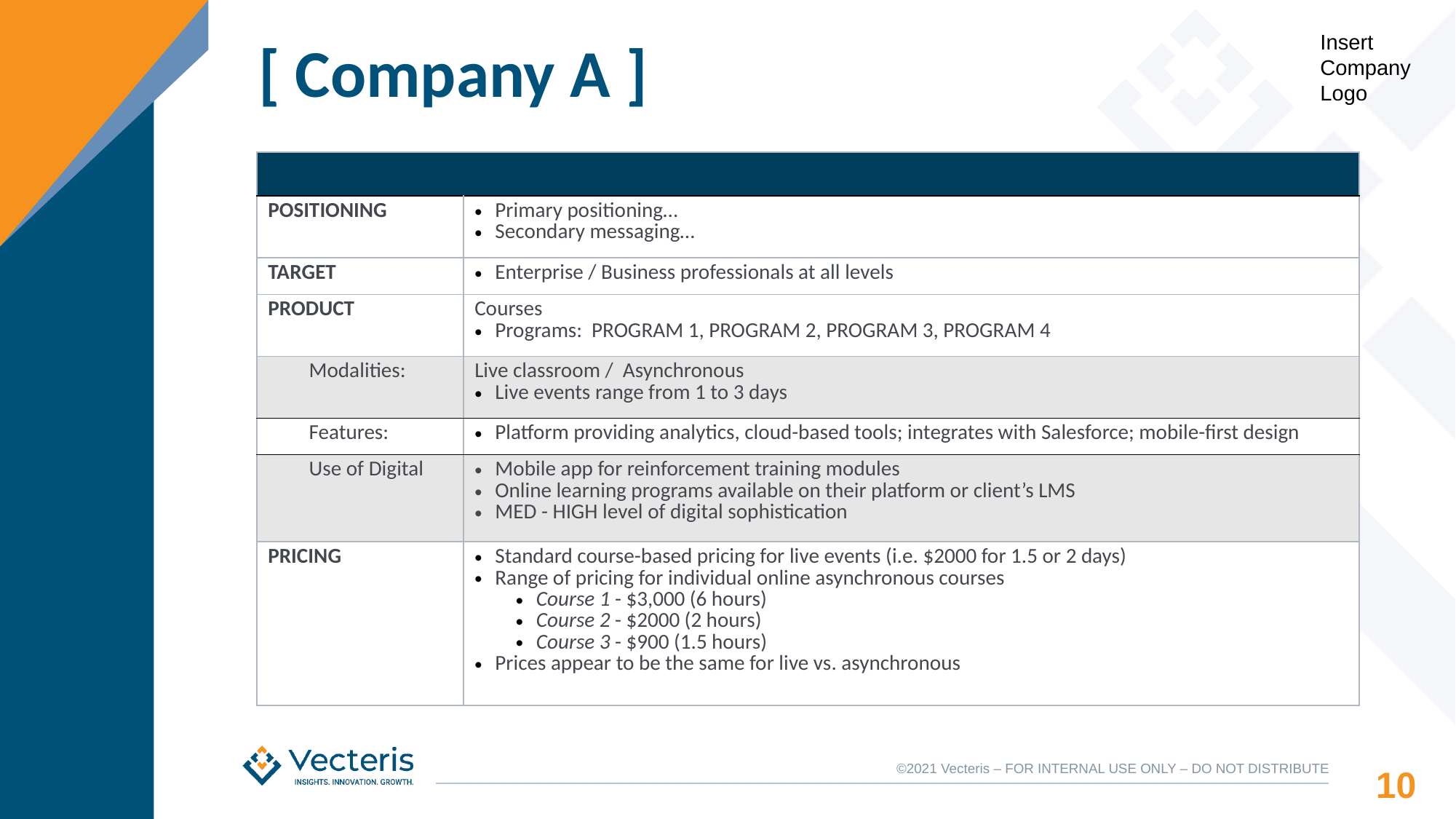

Insert
Company Logo
# [ Company A ]
|  |  |
| --- | --- |
| POSITIONING | Primary positioning… Secondary messaging… |
| TARGET | Enterprise / Business professionals at all levels |
| PRODUCT | Courses Programs: PROGRAM 1, PROGRAM 2, PROGRAM 3, PROGRAM 4 |
| Modalities: | Live classroom / Asynchronous Live events range from 1 to 3 days |
| Features: | Platform providing analytics, cloud-based tools; integrates with Salesforce; mobile-first design |
| Use of Digital | Mobile app for reinforcement training modules Online learning programs available on their platform or client’s LMS MED - HIGH level of digital sophistication |
| PRICING | Standard course-based pricing for live events (i.e. $2000 for 1.5 or 2 days) Range of pricing for individual online asynchronous courses Course 1 - $3,000 (6 hours) Course 2 - $2000 (2 hours) Course 3 - $900 (1.5 hours) Prices appear to be the same for live vs. asynchronous |
10
©2021 Vecteris – FOR INTERNAL USE ONLY – DO NOT DISTRIBUTE